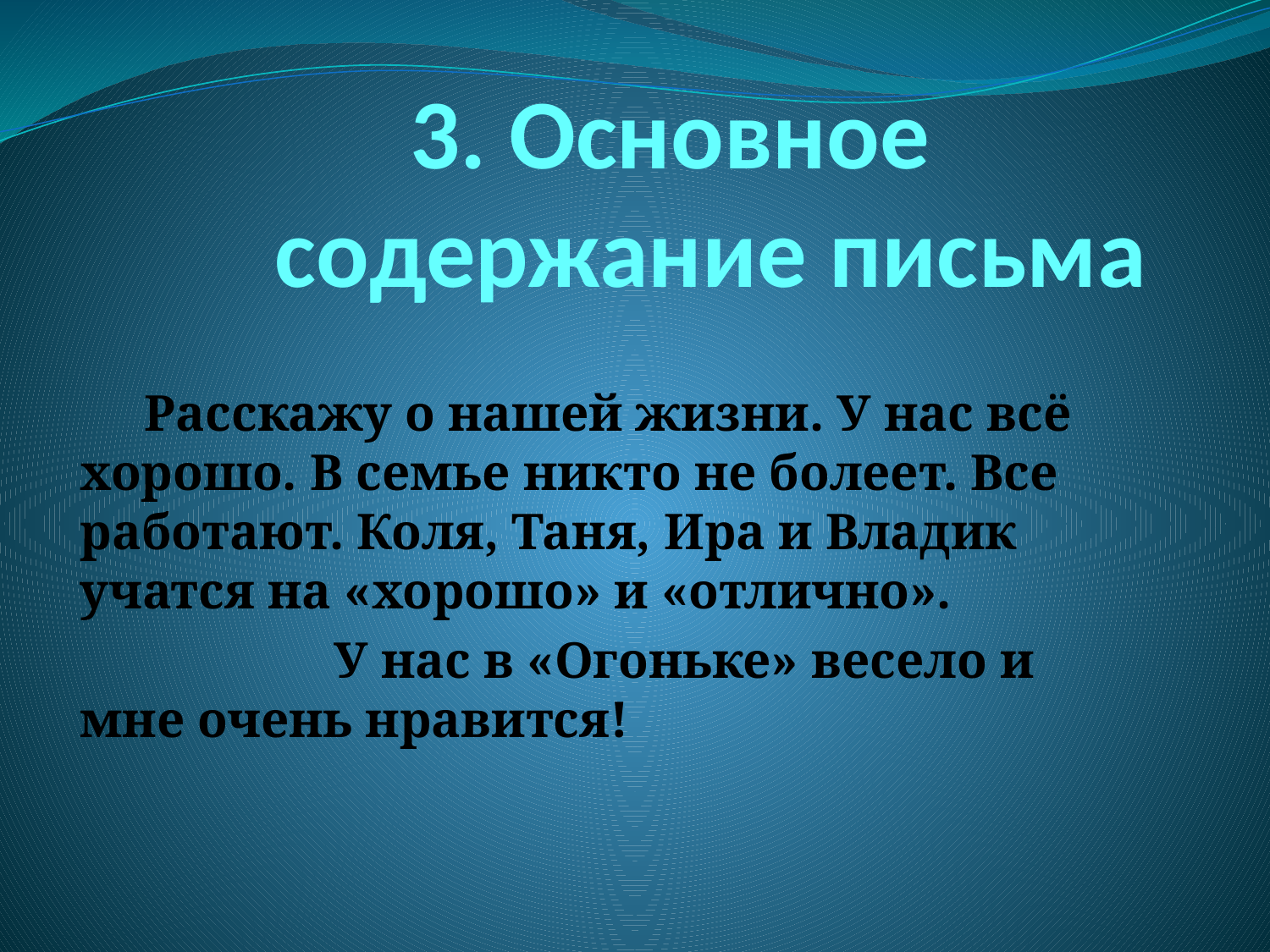

# 3. Основное содержание письма
     Расскажу о нашей жизни. У нас всё хорошо. В семье никто не болеет. Все работают. Коля, Таня, Ира и Владик учатся на «хорошо» и «отлично».
		У нас в «Огоньке» весело и мне очень нравится!